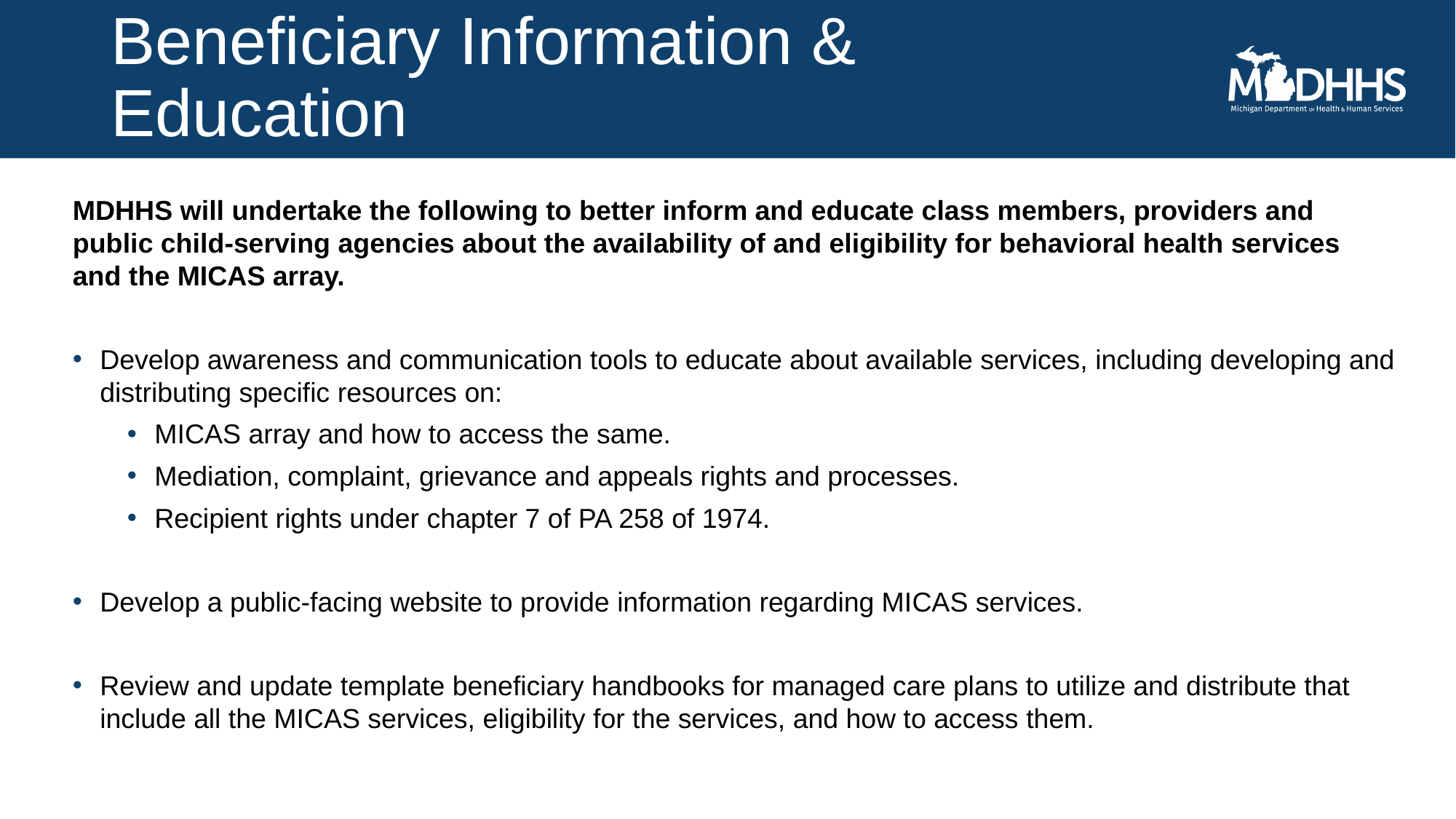

# Beneficiary Information & Education
MDHHS will undertake the following to better inform and educate class members, providers and public child-serving agencies about the availability of and eligibility for behavioral health services and the MICAS array.

Develop awareness and communication tools to educate about available services, including developing and distributing specific resources on:
MICAS array and how to access the same.
Mediation, complaint, grievance and appeals rights and processes.
Recipient rights under chapter 7 of PA 258 of 1974.

Develop a public-facing website to provide information regarding MICAS services.

Review and update template beneficiary handbooks for managed care plans to utilize and distribute that include all the MICAS services, eligibility for the services, and how to access them.